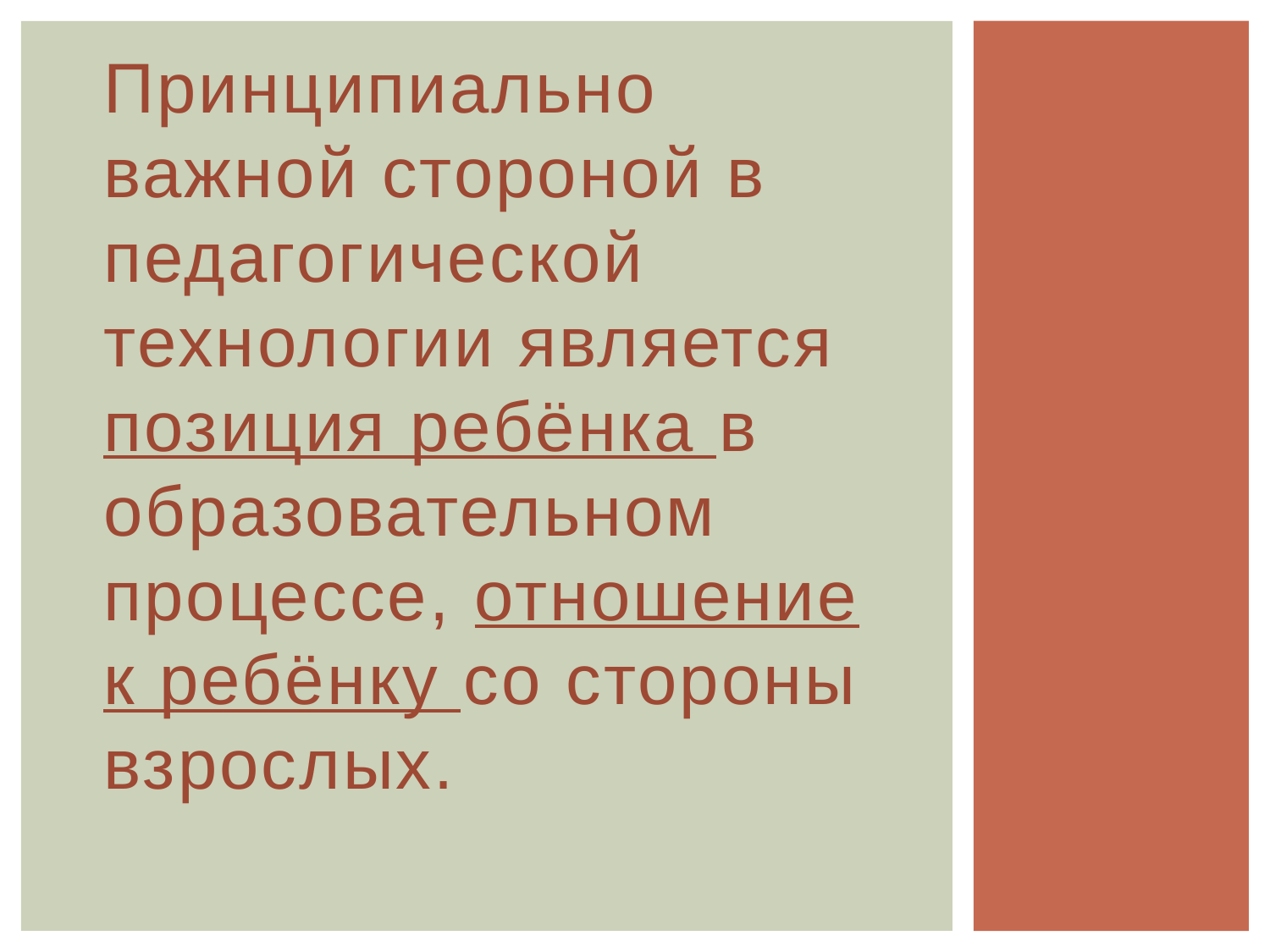

Принципиально важной стороной в педагогической технологии является позиция ребёнка в образовательном процессе, отношение к ребёнку со стороны взрослых.
#